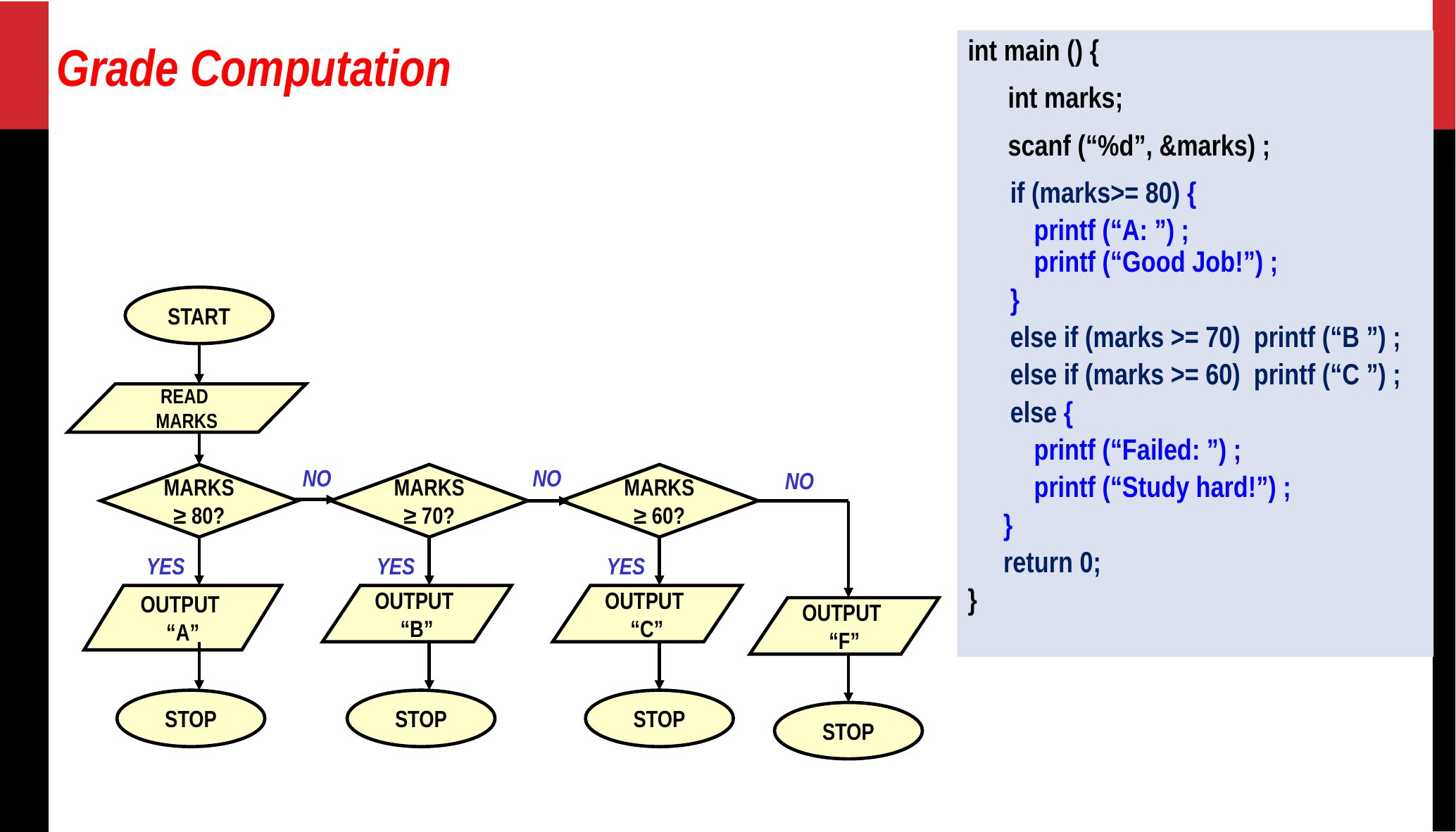

# Grade Computation
int main () {
      int marks;
      scanf (“%d”, &marks) ;
 if (marks>= 80) {
	 printf (“A: ”) ;
 printf (“Good Job!”) ;
 }
 else if (marks >= 70)  printf (“B ”) ;
 else if (marks >= 60)  printf (“C ”) ;
 else {
	 printf (“Failed: ”) ;
	 printf (“Study hard!”) ;
}
return 0;
}
START
READ  MARKS
NO
NO
NO
OUTPUT  “F”
STOP
MARKS ≥ 80?
MARKS ≥ 70?
MARKS ≥ 60?
YES
YES
YES
OUTPUT  “A”
OUTPUT  “B”
OUTPUT  “C”
STOP
STOP
STOP